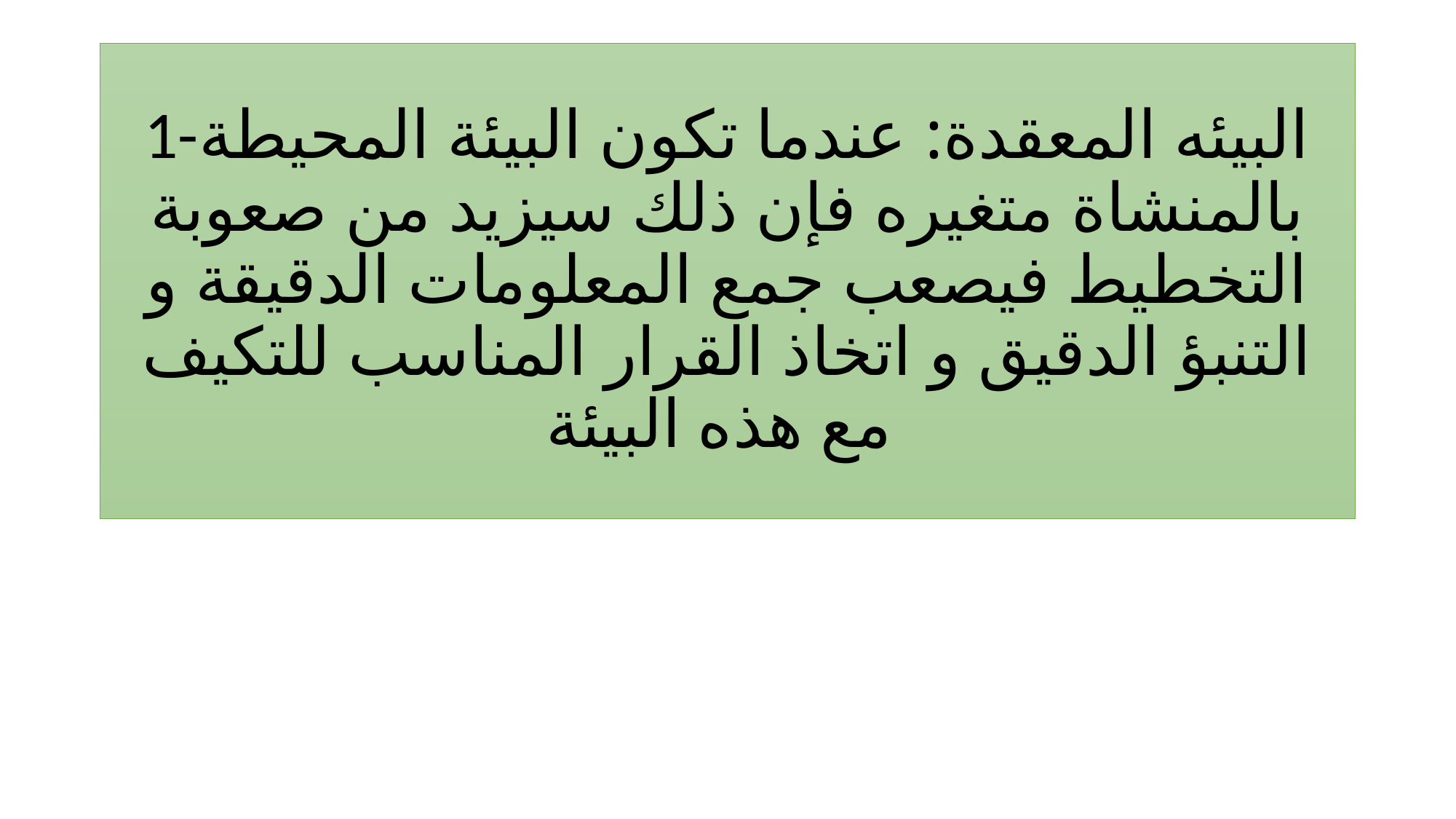

# 1-البيئه المعقدة: عندما تكون البيئة المحيطة بالمنشاة متغيره فإن ذلك سيزيد من صعوبة التخطيط فيصعب جمع المعلومات الدقيقة و التنبؤ الدقيق و اتخاذ القرار المناسب للتكيف مع هذه البيئة